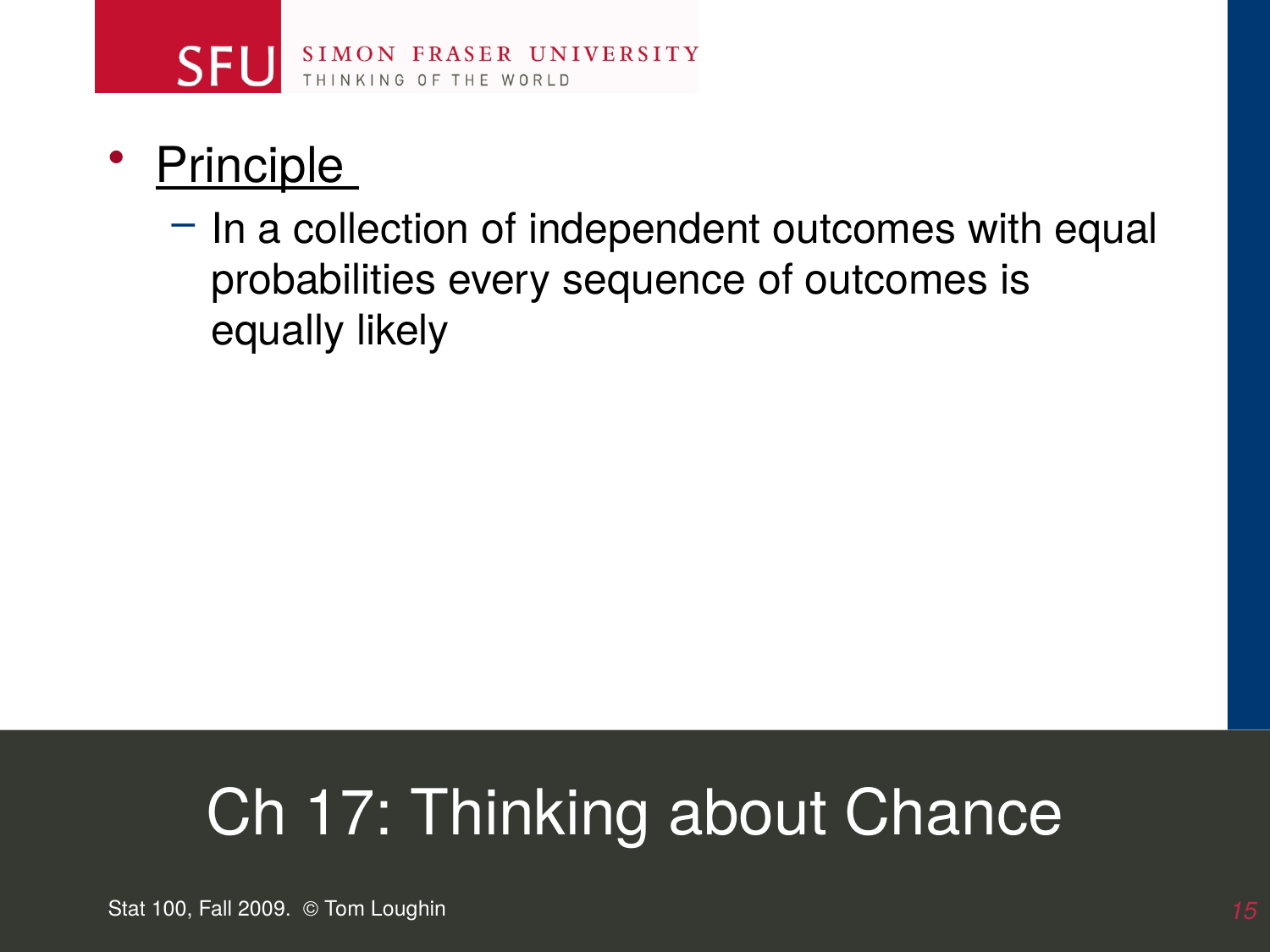

Principle
In a collection of independent outcomes with equal probabilities every sequence of outcomes is equally likely

# Ch 17: Thinking about Chance
Stat 100, Fall 2009.  © Tom Loughin
15